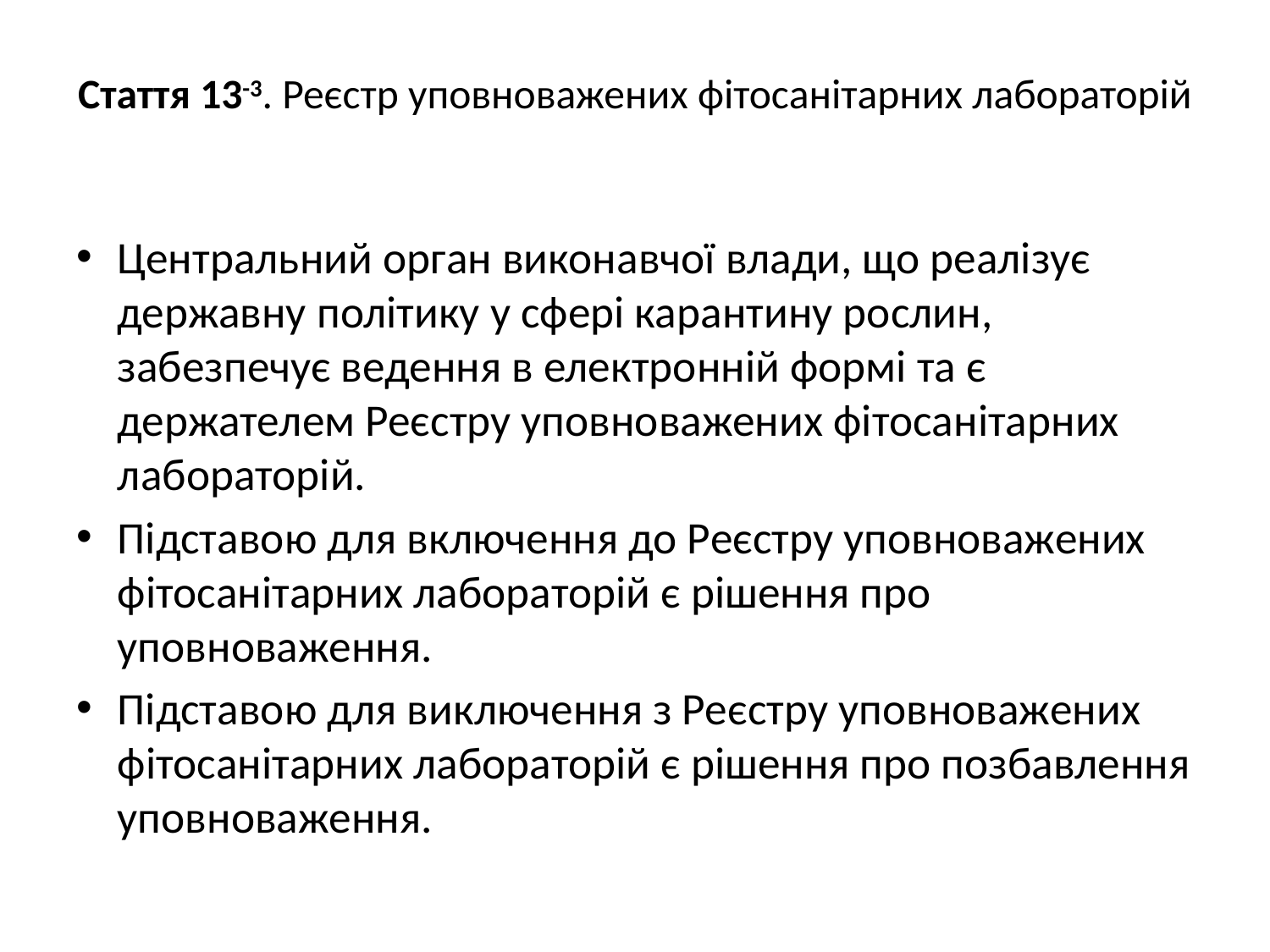

# Стаття 13-3. Реєстр уповноважених фітосанітарних лабораторій
Центральний орган виконавчої влади, що реалізує державну політику у сфері карантину рослин, забезпечує ведення в електронній формі та є держателем Реєстру уповноважених фітосанітарних лабораторій.
Підставою для включення до Реєстру уповноважених фітосанітарних лабораторій є рішення про уповноваження.
Підставою для виключення з Реєстру уповноважених фітосанітарних лабораторій є рішення про позбавлення уповноваження.